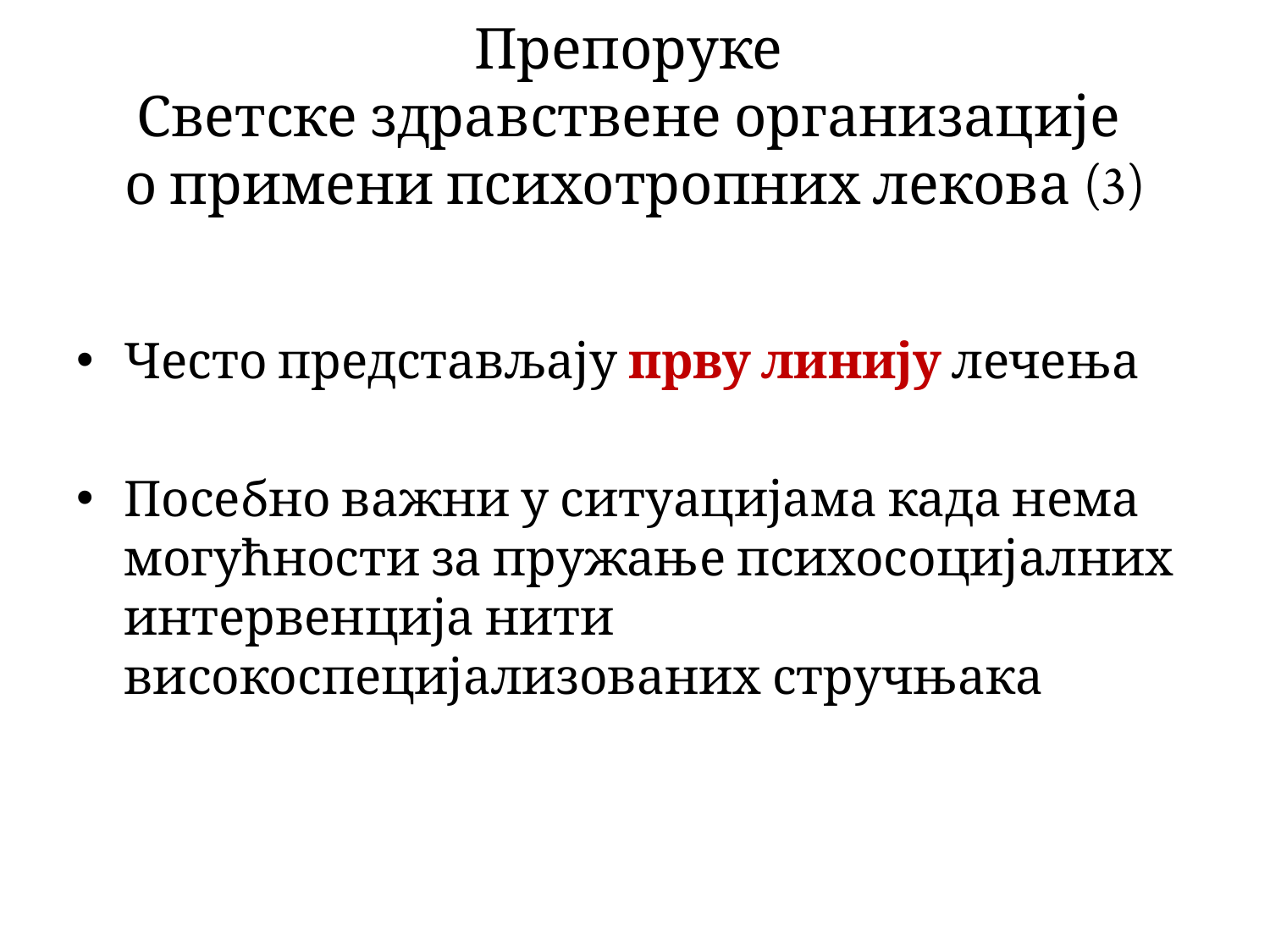

# Препоруке Светске здравствене организације о примени психотропних лекова (3)

Често представљају прву линију лечења

Посебно важни у ситуацијама када нема могућности за пружање психосоцијалних интервенција нити високоспецијализованих стручњака